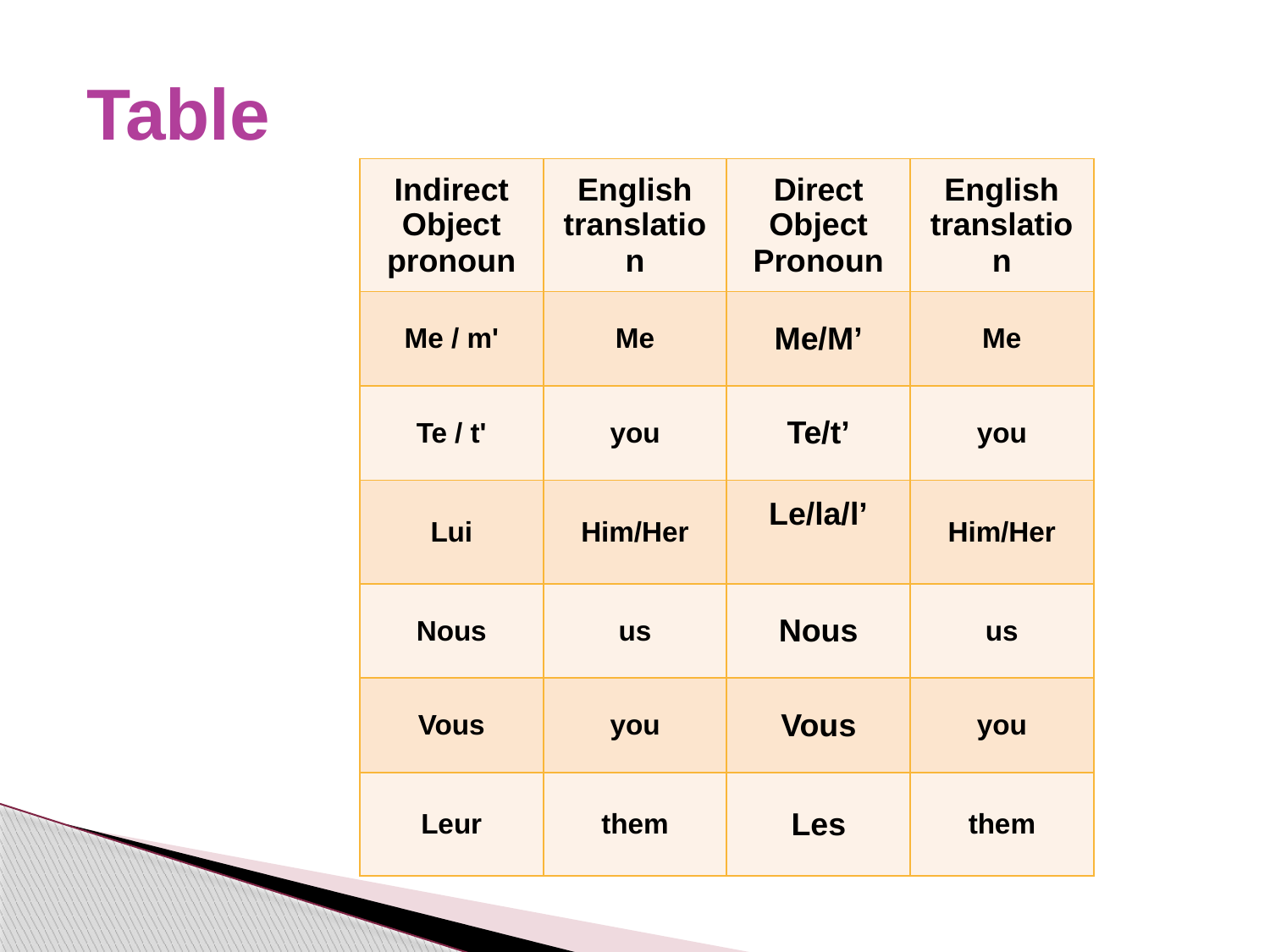

# Table
| Indirect Object pronoun | English translation | Direct Object Pronoun | English translation |
| --- | --- | --- | --- |
| Me / m' | Me | Me/M’ | Me |
| Te / t' | you | Te/t’ | you |
| Lui | Him/Her | Le/la/l’ | Him/Her |
| Nous | us | Nous | us |
| Vous | you | Vous | you |
| Leur | them | Les | them |